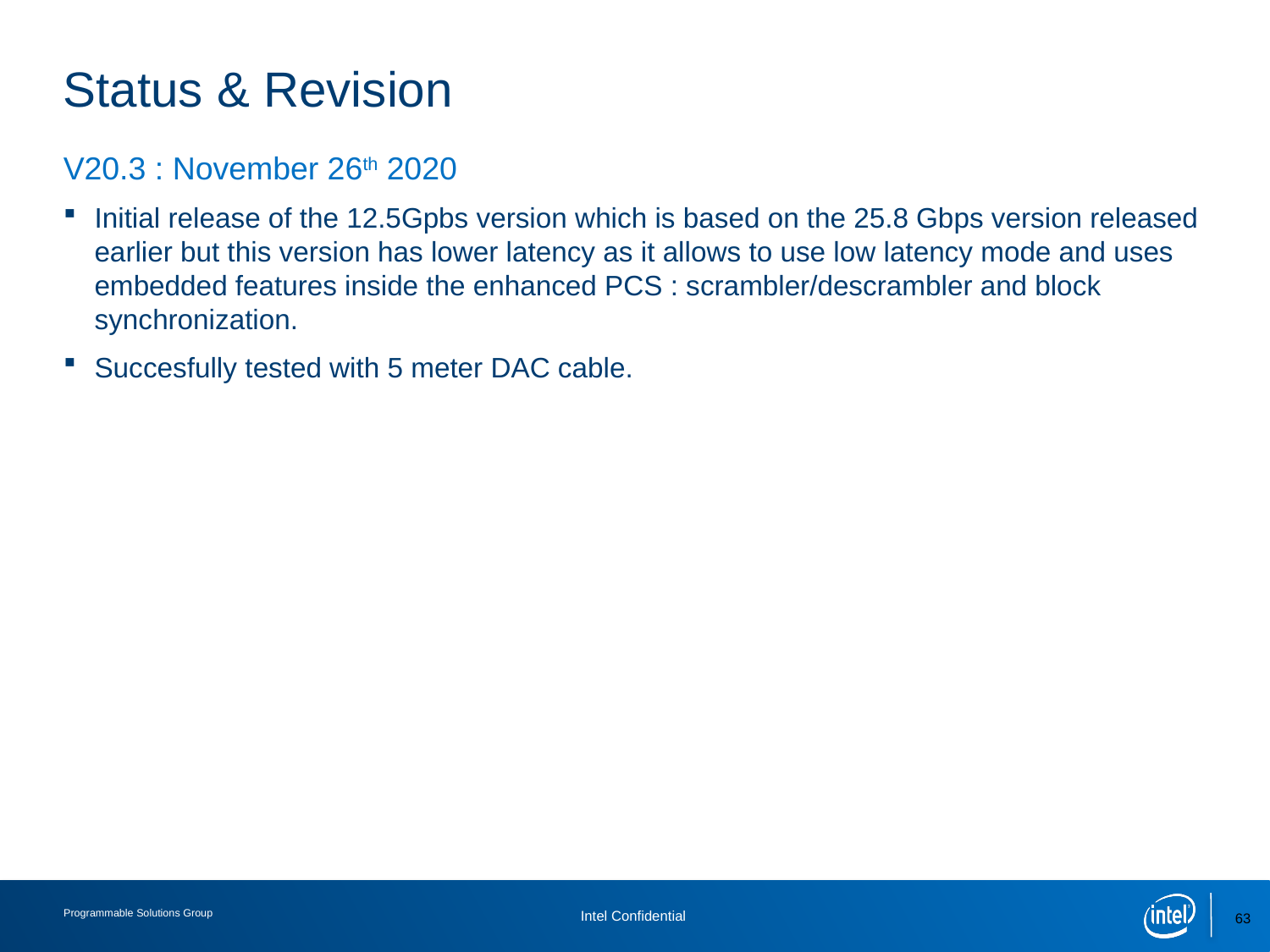

# Status & Revision
V20.3 : November 26th 2020
Initial release of the 12.5Gpbs version which is based on the 25.8 Gbps version released earlier but this version has lower latency as it allows to use low latency mode and uses embedded features inside the enhanced PCS : scrambler/descrambler and block synchronization.
Succesfully tested with 5 meter DAC cable.

63